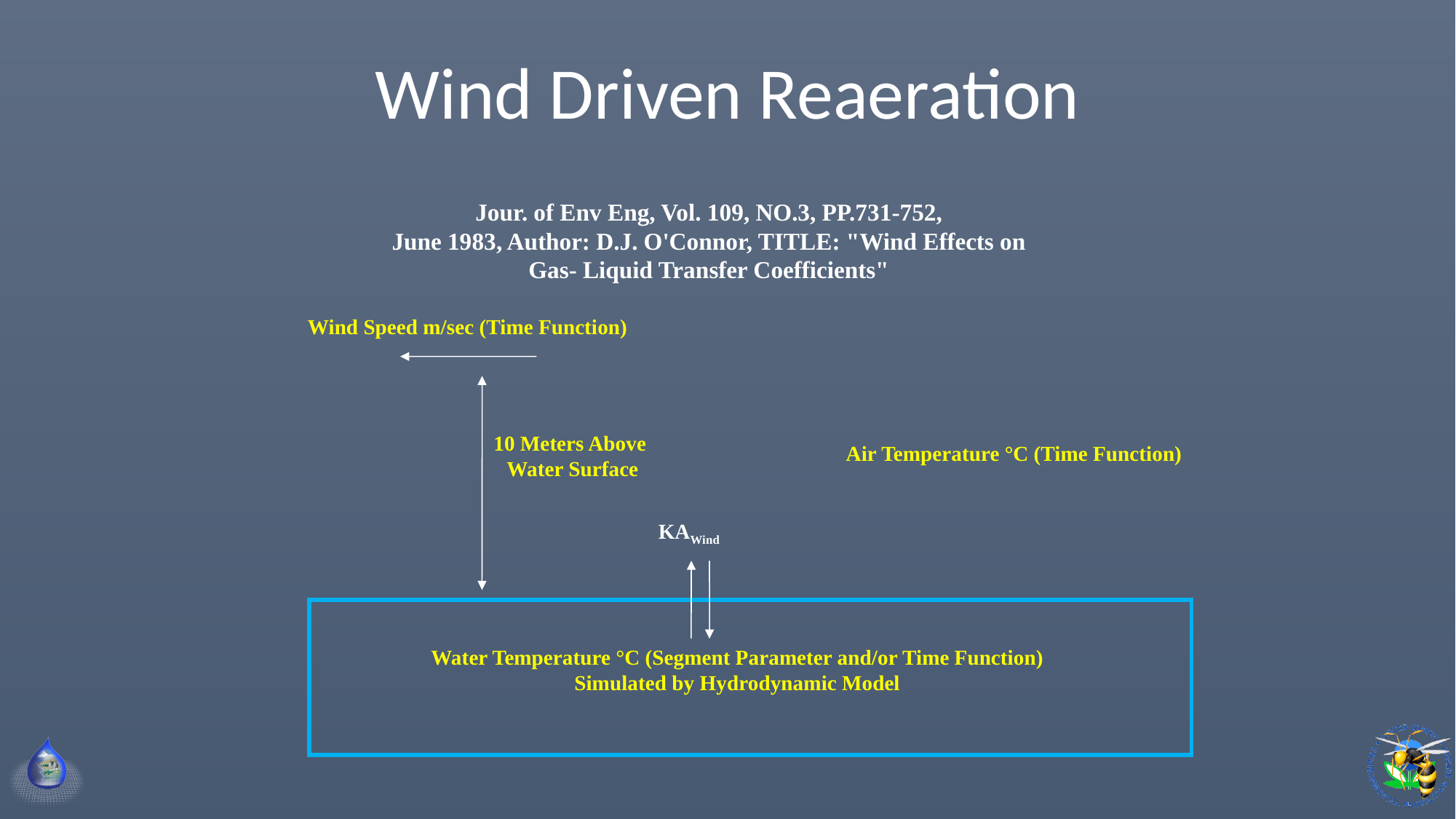

# Wind Driven Reaeration
Jour. of Env Eng, Vol. 109, NO.3, PP.731-752,
June 1983, Author: D.J. O'Connor, TITLE: "Wind Effects on
Gas- Liquid Transfer Coefficients"
Wind Speed m/sec (Time Function)

10 Meters Above
Water Surface
Air Temperature °C (Time Function)
KAWind

Water Temperature °C (Segment Parameter and/or Time Function)
Simulated by Hydrodynamic Model